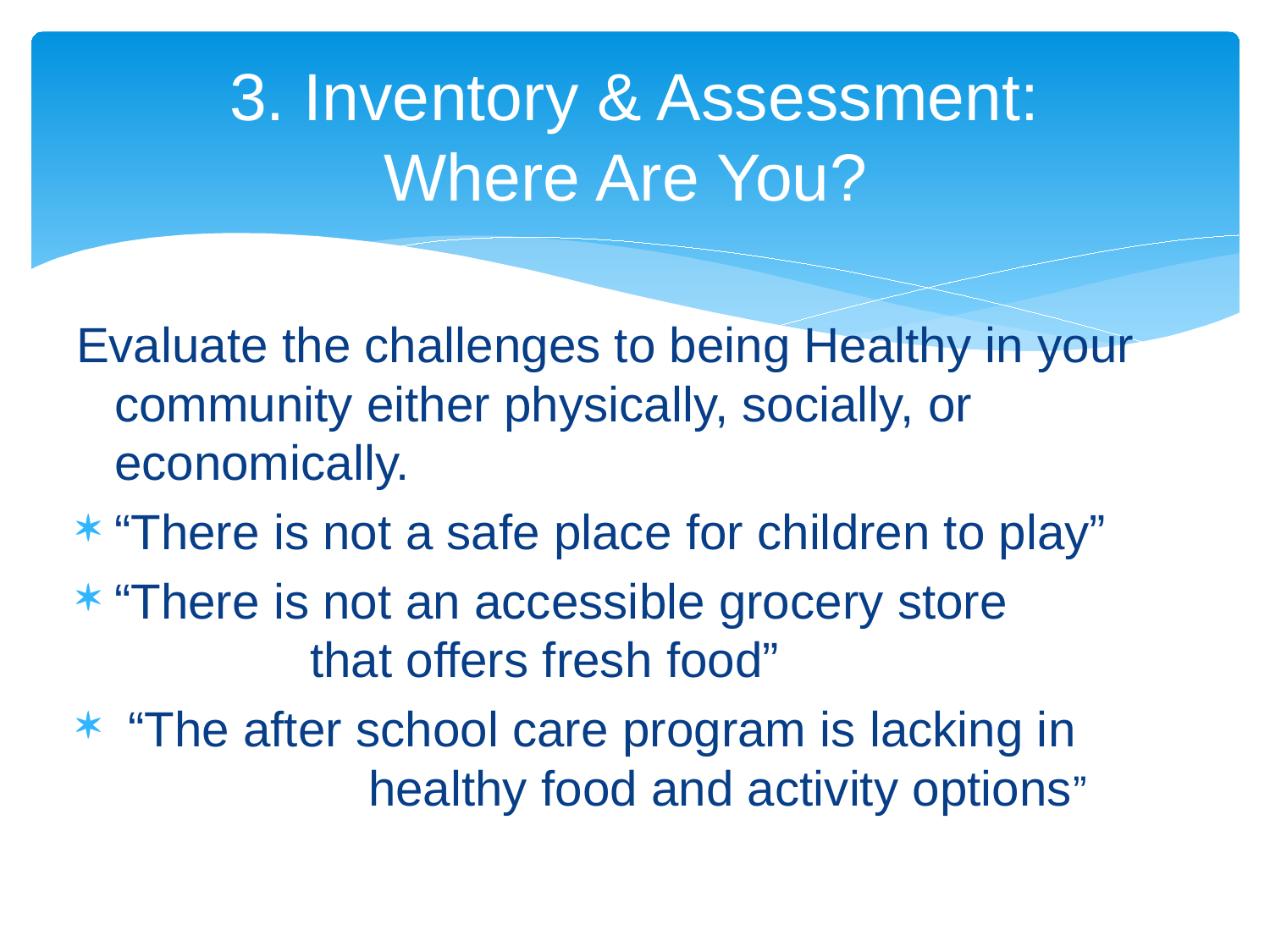

# 3. Inventory & Assessment: Where Are You?
Evaluate the challenges to being Healthy in your community either physically, socially, or economically.
“There is not a safe place for children to play”
“There is not an accessible grocery store 	     	     that offers fresh food”
 “The after school care program is lacking in 	     		healthy food and activity options”